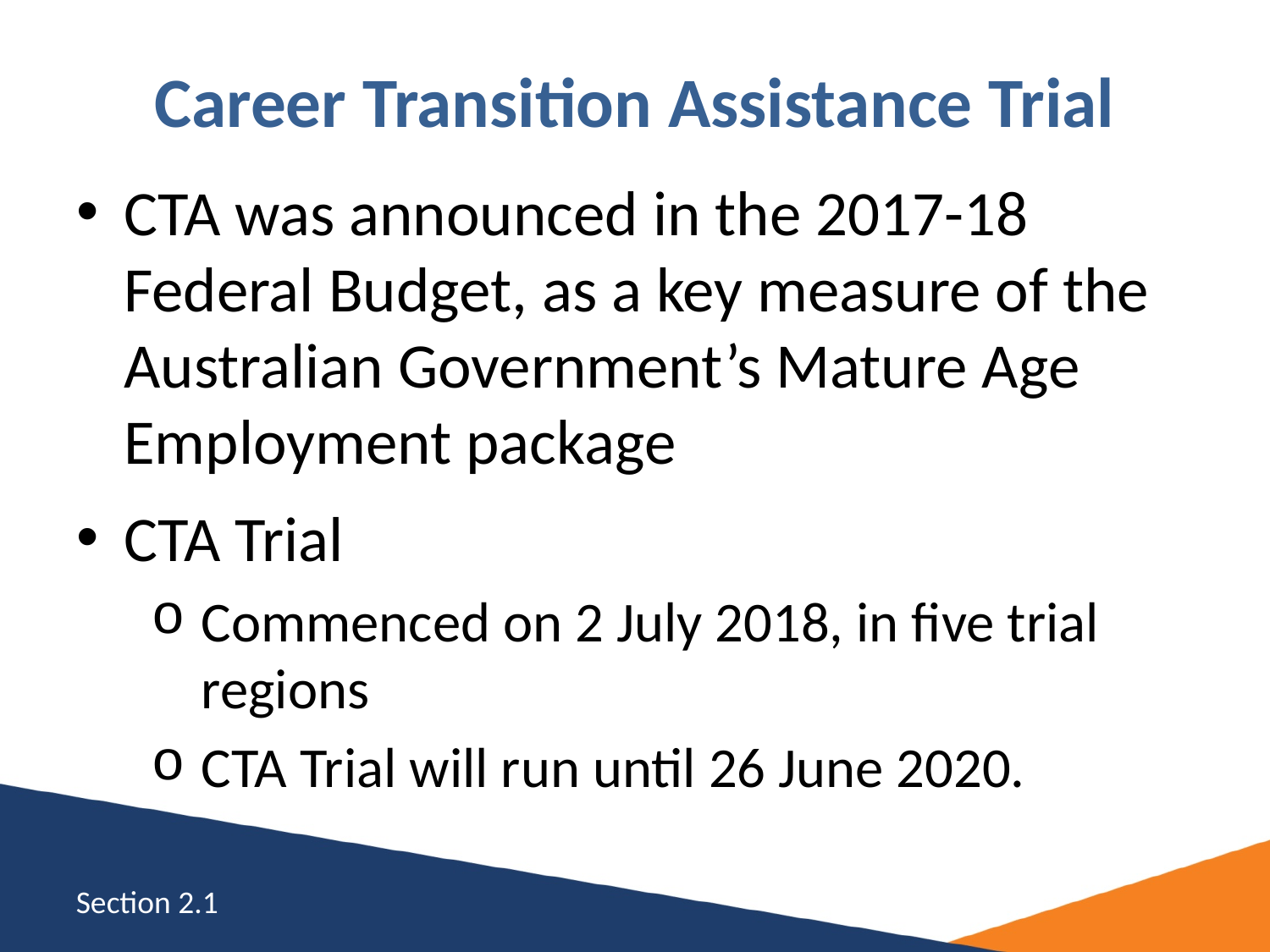

# Career Transition Assistance Trial
CTA was announced in the 2017-18 Federal Budget, as a key measure of the Australian Government’s Mature Age Employment package
CTA Trial
Commenced on 2 July 2018, in five trial regions
CTA Trial will run until 26 June 2020.

Section 2.1